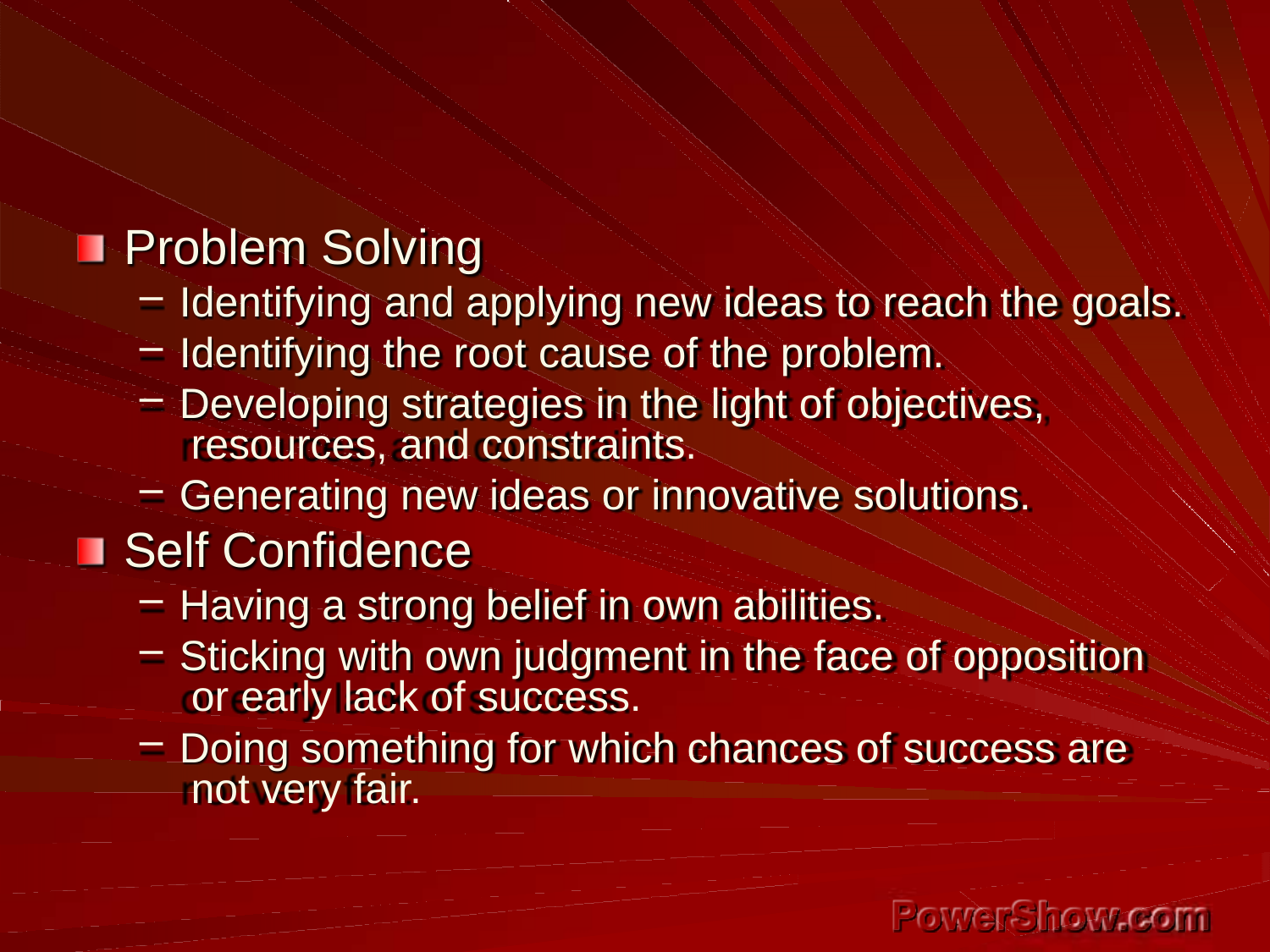

# Problem Solving

Identifying and applying new ideas to reach the goals.
Identifying the root cause of the problem.
Developing strategies in the light of objectives,  resources, and constraints.
Generating new ideas or innovative solutions.
Self Confidence
Having a strong belief in own abilities.
Sticking with own judgment in the face of opposition  or early lack of success.
Doing something for which chances of success are  not very fair.